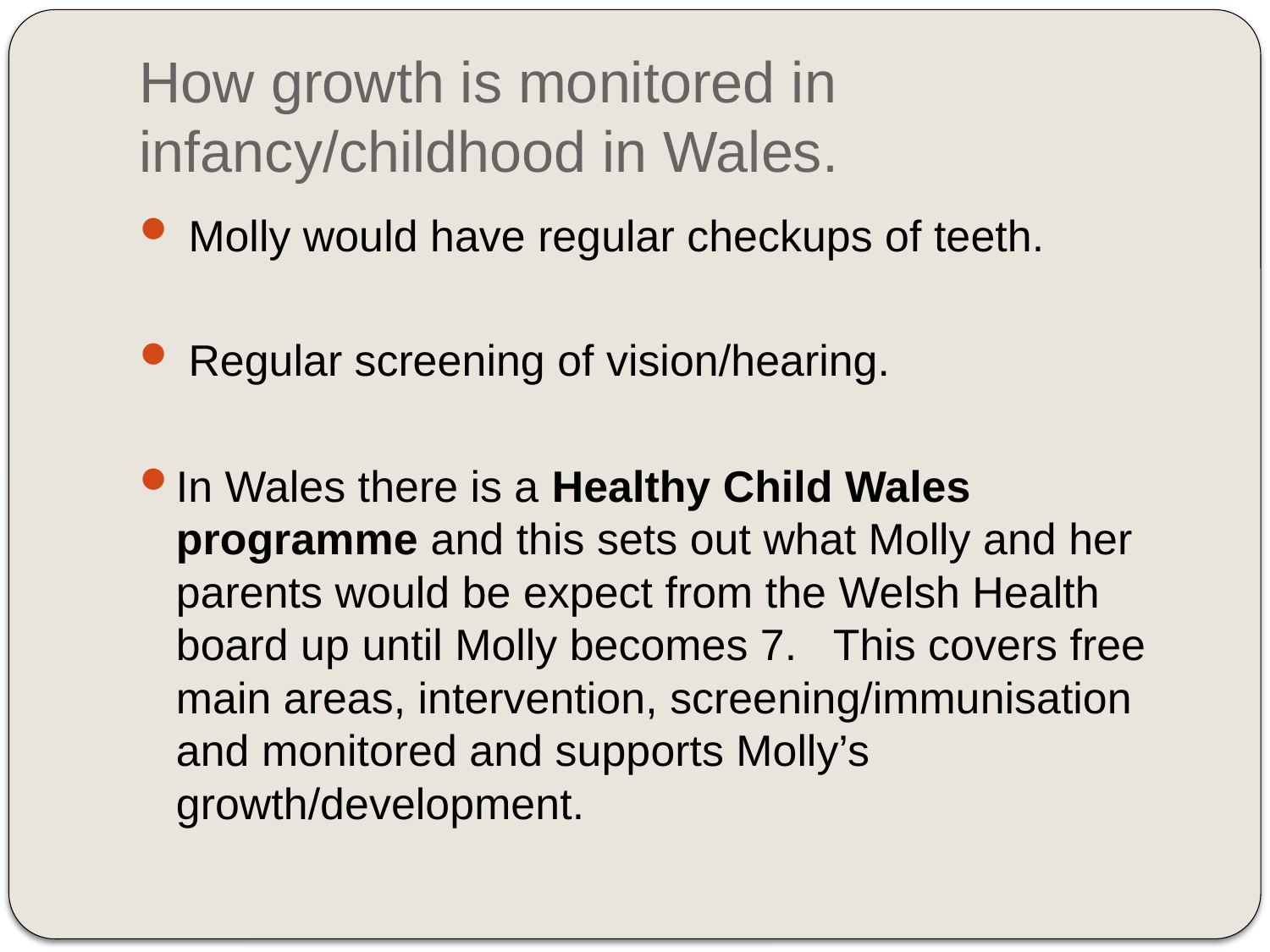

# How growth is monitored in infancy/childhood in Wales.
 Molly would have regular checkups of teeth.

 Regular screening of vision/hearing.

In Wales there is a Healthy Child Wales programme and this sets out what Molly and her parents would be expect from the Welsh Health board up until Molly becomes 7.   This covers free main areas, intervention, screening/immunisation and monitored and supports Molly’s growth/development.